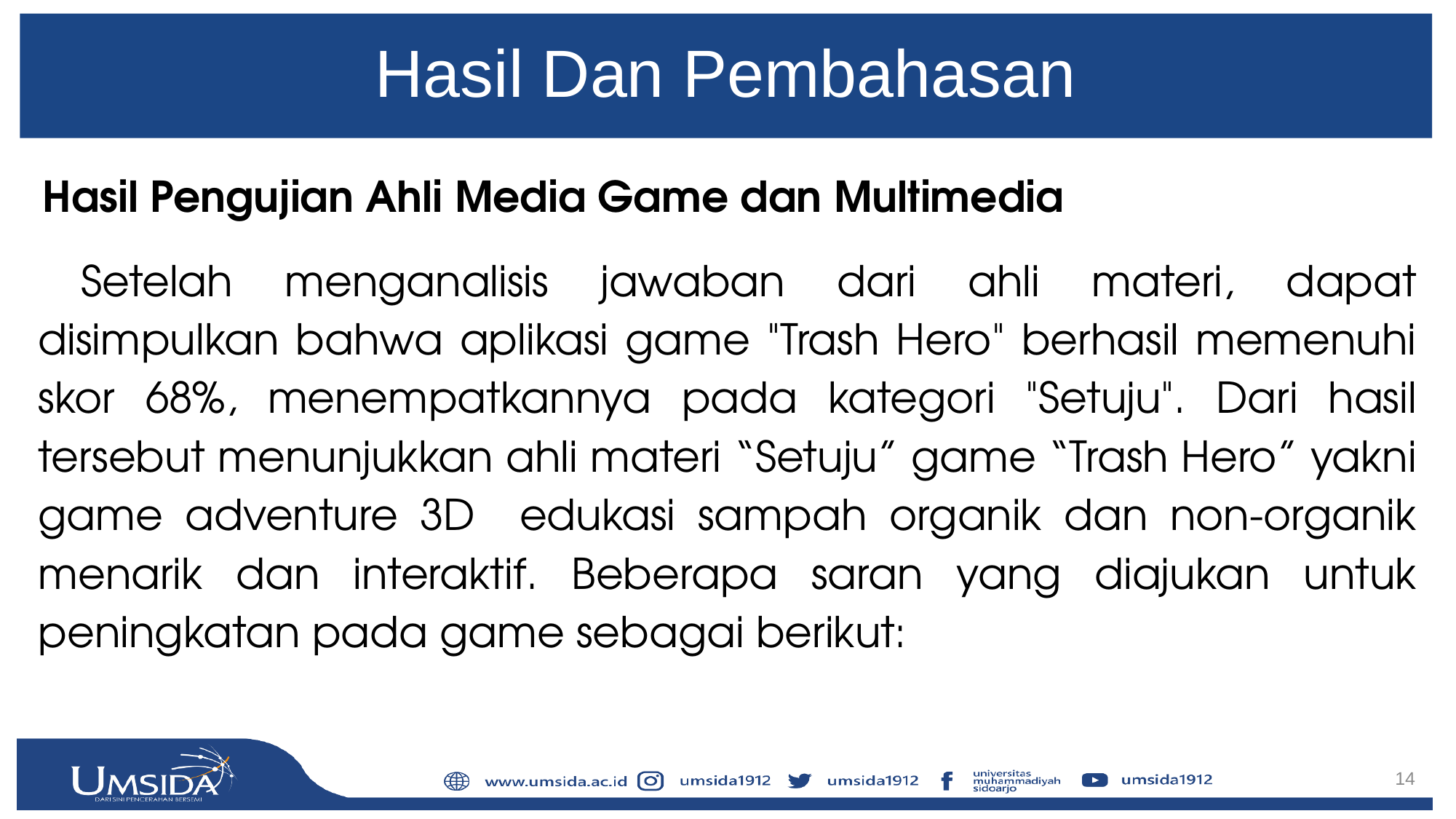

# Hasil Dan Pembahasan
Hasil Pengujian Ahli Media Game dan Multimedia
Setelah menganalisis jawaban dari ahli materi, dapat disimpulkan bahwa aplikasi game "Trash Hero" berhasil memenuhi skor 68%, menempatkannya pada kategori "Setuju". Dari hasil tersebut menunjukkan ahli materi “Setuju” game “Trash Hero” yakni game adventure 3D  edukasi sampah organik dan non-organik menarik dan interaktif. Beberapa saran yang diajukan untuk peningkatan pada game sebagai berikut: